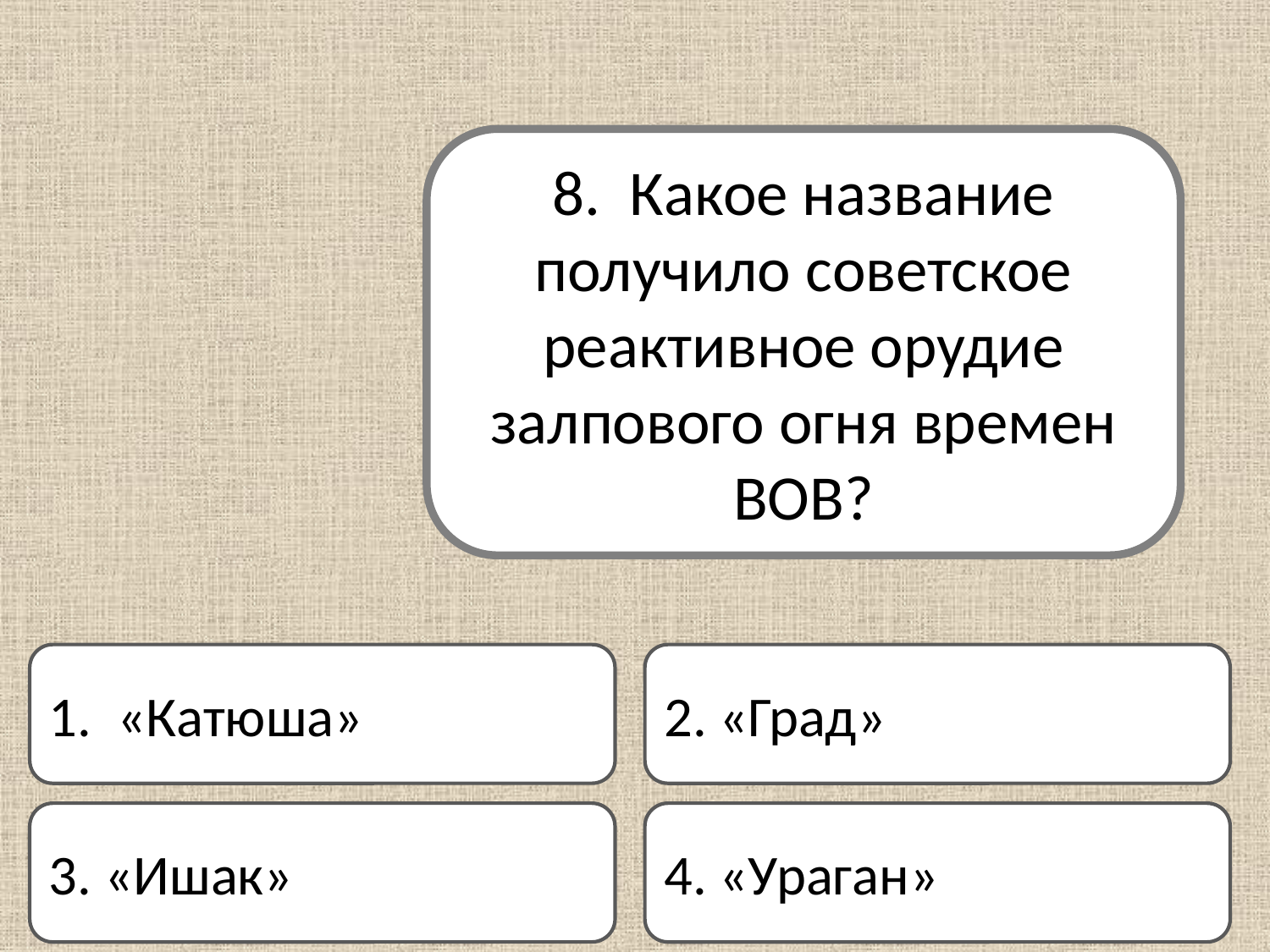

8.  Какое название получило советское реактивное орудие залпового огня времен ВОВ?
1.  «Катюша»
2. «Град»
3. «Ишак»
4. «Ураган»